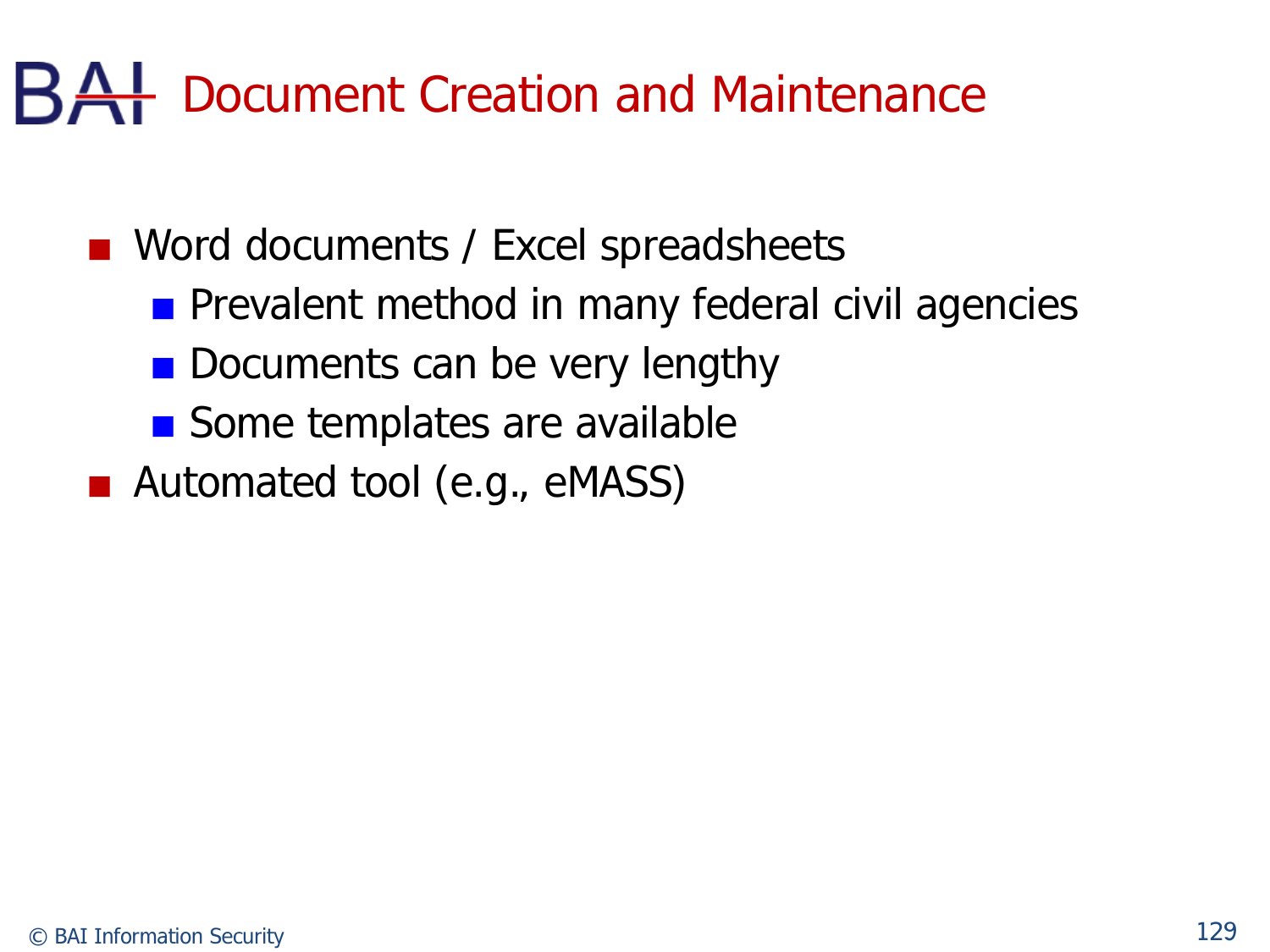

# Document Creation and Maintenance
Word documents / Excel spreadsheets
Prevalent method in many federal civil agencies
Documents can be very lengthy
Some templates are available
Automated tool (e.g., eMASS)